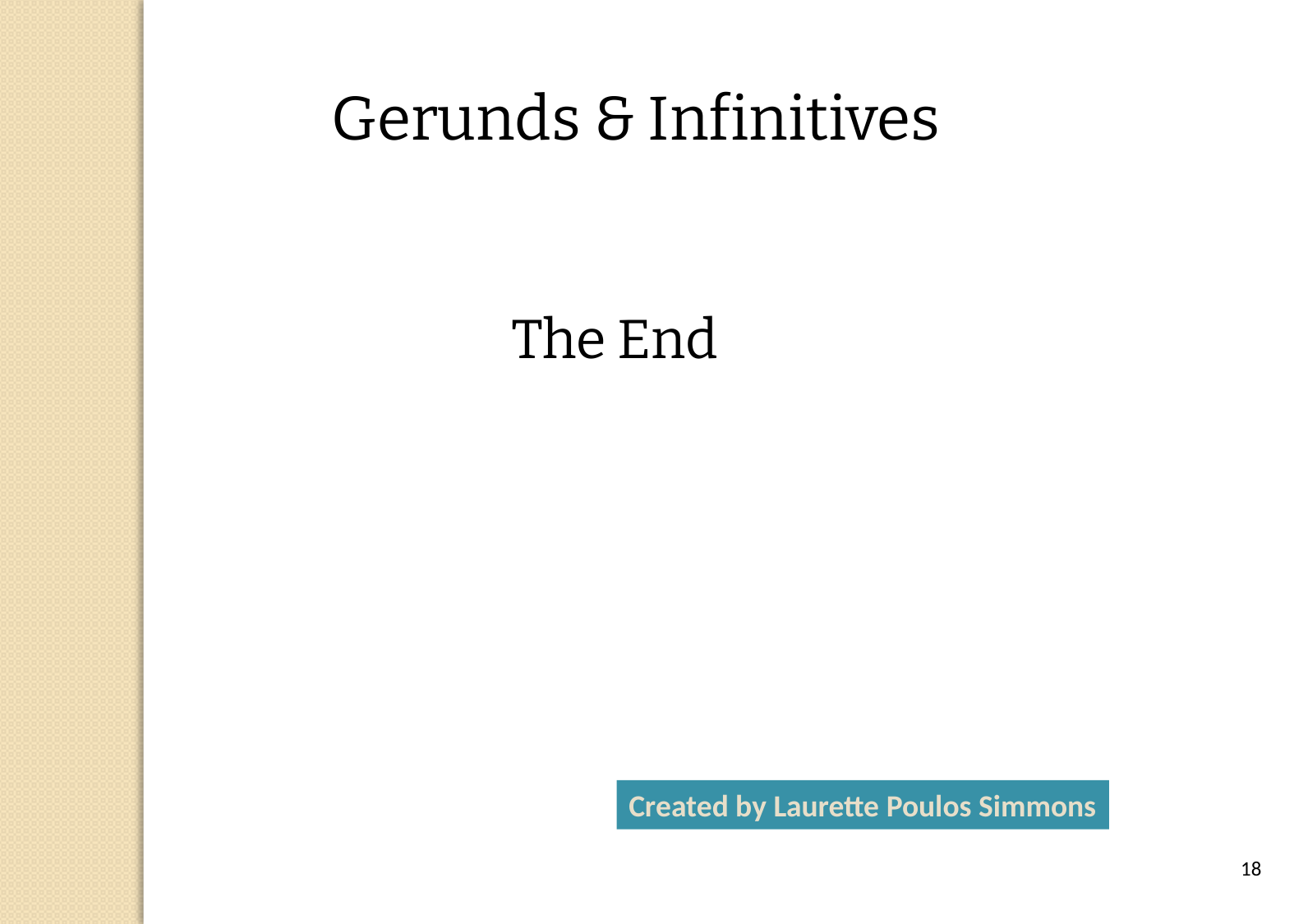

Gerunds & Infinitives
The End
Created by Laurette Poulos Simmons
18